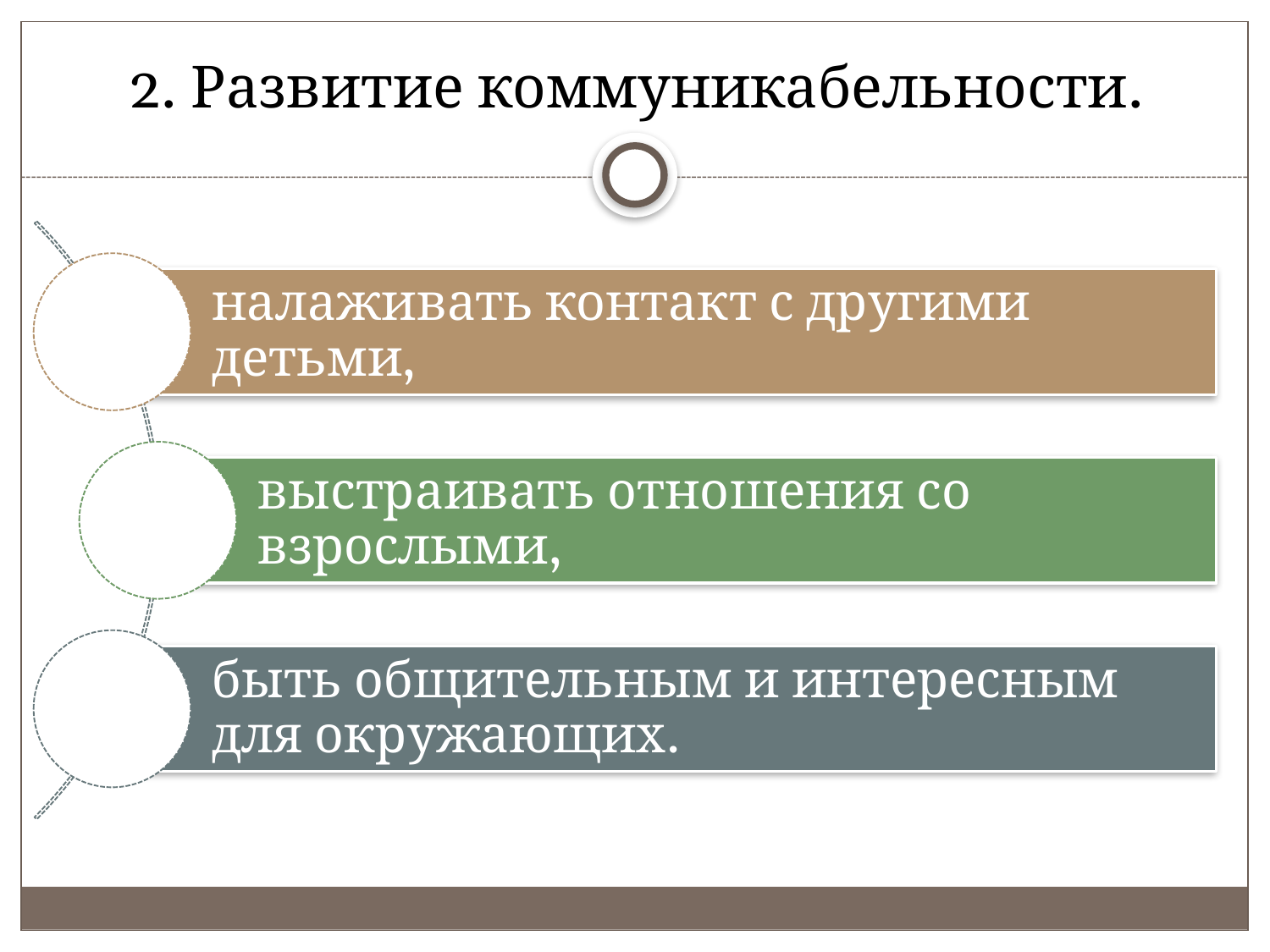

# 2. Развитие коммуникабельности.
налаживать контакт с другими детьми,
выстраивать отношения со взрослыми,
быть общительным и интересным для окружающих.